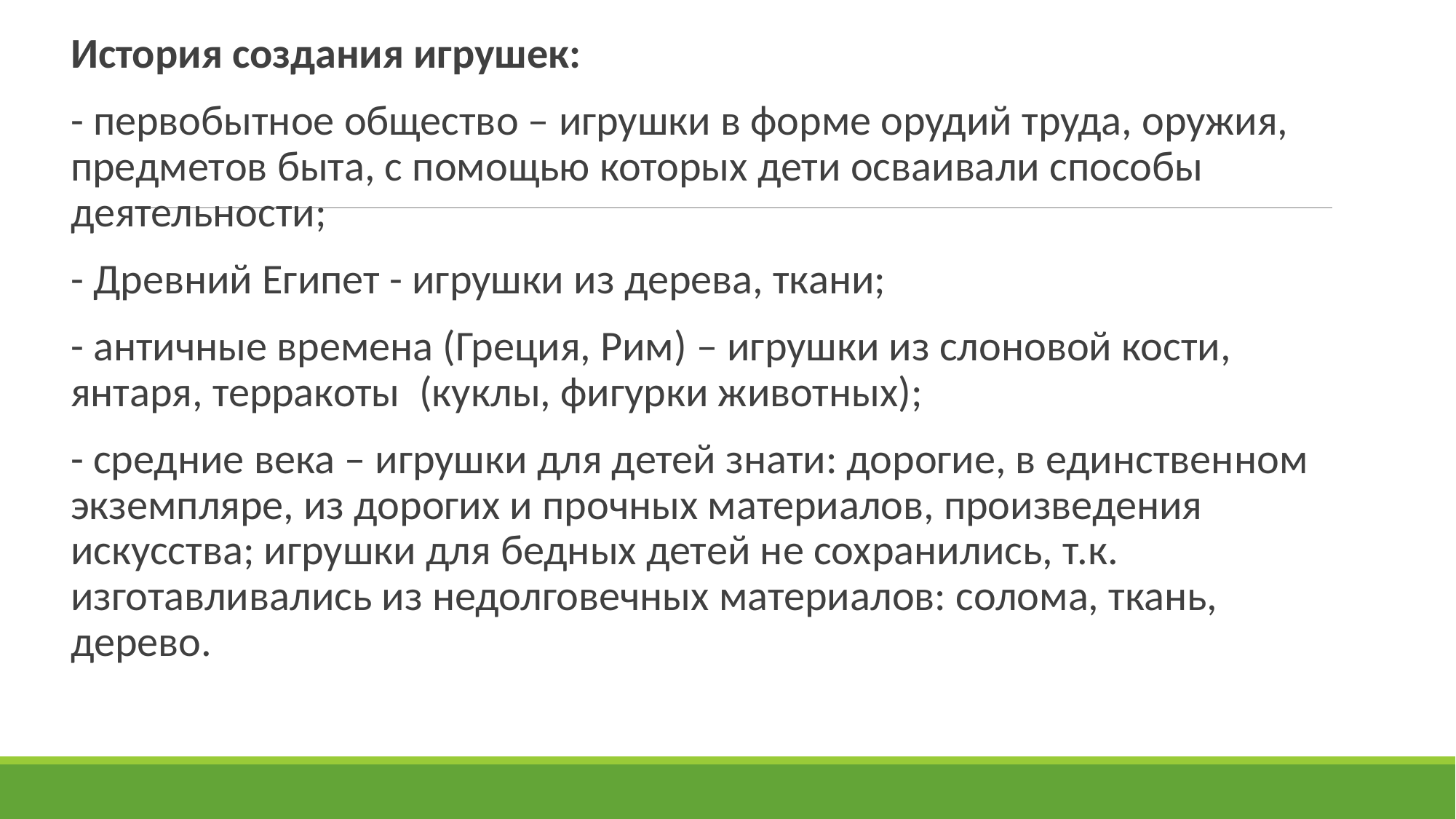

История создания игрушек:
- первобытное общество – игрушки в форме орудий труда, оружия, предметов быта, с помощью которых дети осваивали способы деятельности;
- Древний Египет - игрушки из дерева, ткани;
- античные времена (Греция, Рим) – игрушки из слоновой кости, янтаря, терракоты  (кук­лы, фигурки животных);
- средние века – игрушки для детей знати: дорогие, в единственном экземпляре, из дорогих и прочных материалов, произведения искусства; игрушки для бедных детей не сохранились, т.к. изготавливались из недолговечных материалов: солома, ткань, дерево.